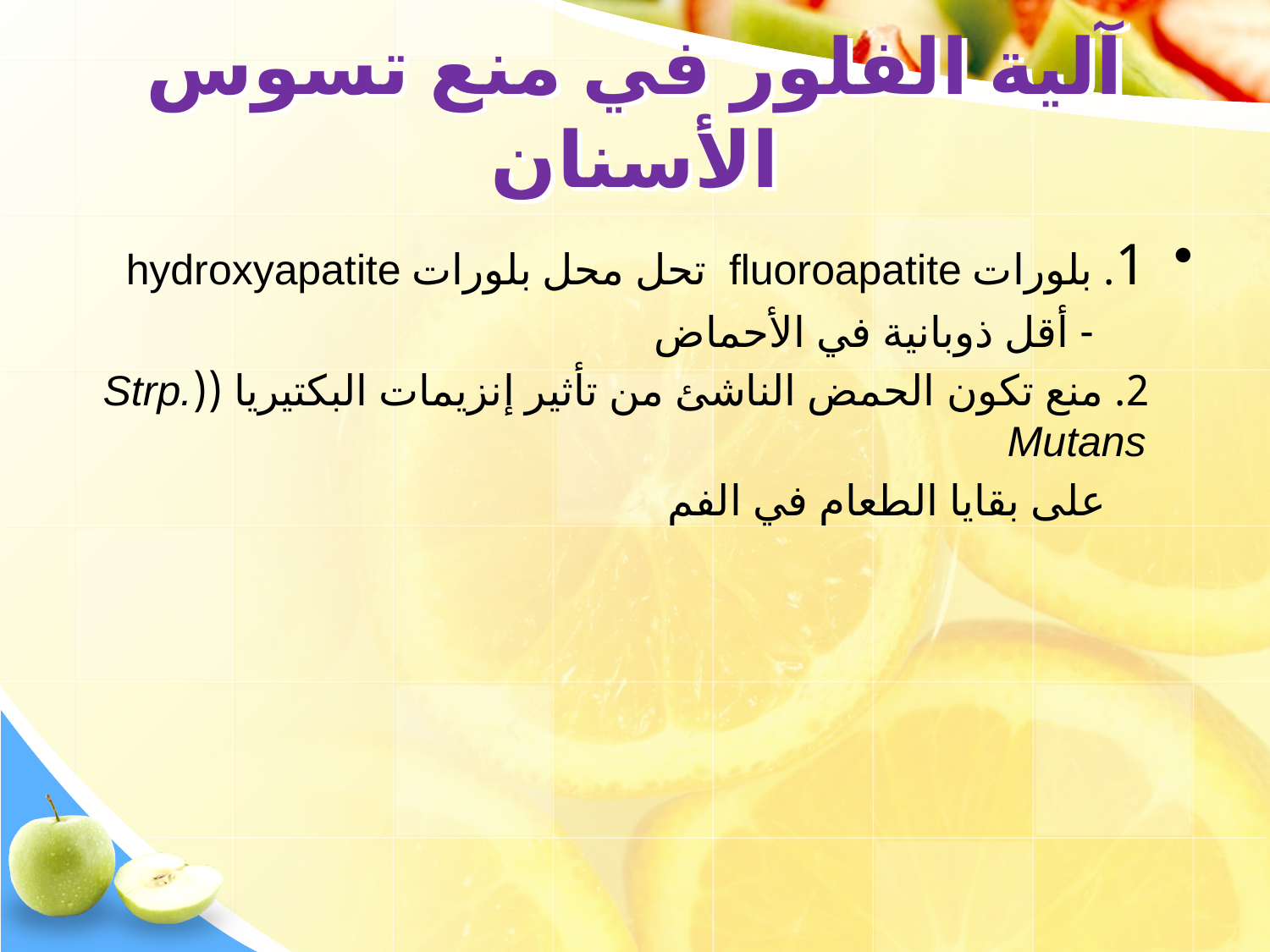

# آلية الفلور في منع تسوس الأسنان
1. بلورات fluoroapatite  تحل محل بلورات hydroxyapatite
         - أقل ذوبانية في الأحماض
    2. منع تكون الحمض الناشئ من تأثير إنزيمات البكتيريا ((Strp. Mutans
        على بقايا الطعام في الفم